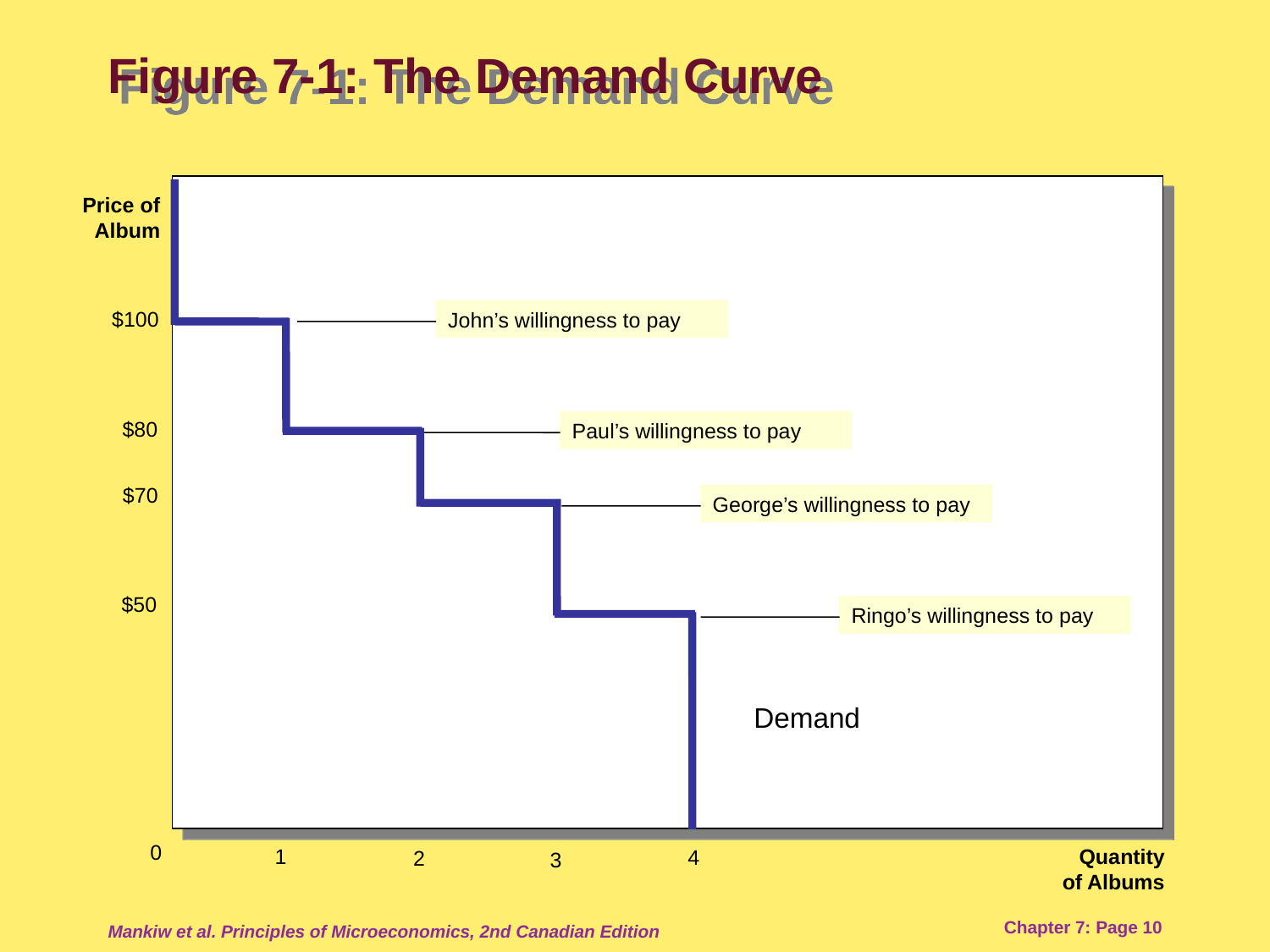

# Figure 7-1: The Demand Curve

Demand
Price of Album
$100
John’s willingness to pay

$80
Paul’s willingness to pay

$70
George’s willingness to pay

$50
Ringo’s willingness to pay

0
Quantity of Albums
1
4
2
3
Mankiw et al. Principles of Microeconomics, 2nd Canadian Edition
Chapter 7: Page 10